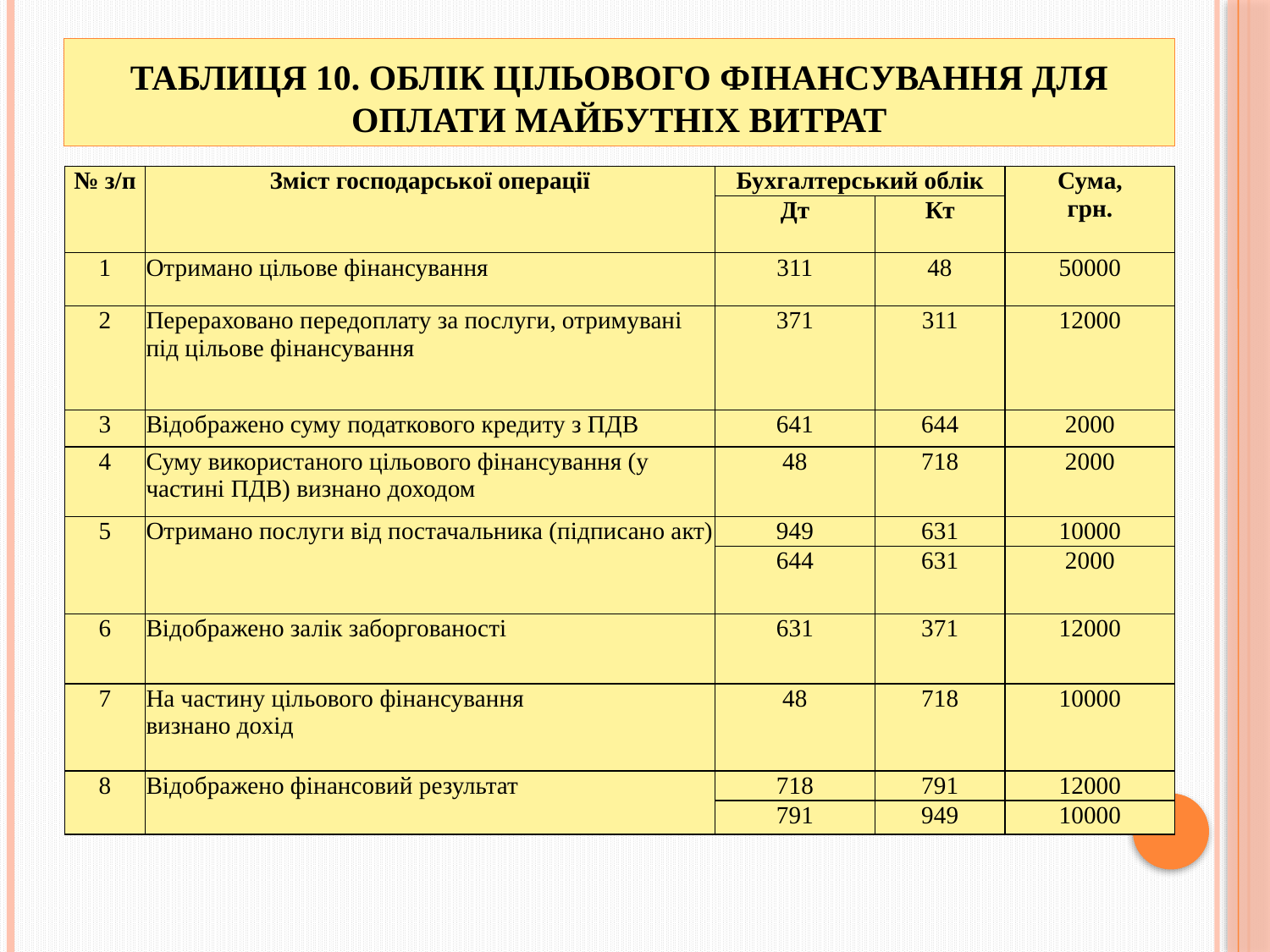

# Таблиця 10. Облік цільового фінансування для оплати майбутніх витрат
| № з/п | Зміст господарської операції | Бухгалтерський облік |  | Сума, грн. |
| --- | --- | --- | --- | --- |
|  |  | Дт | Кт |  |
| 1 | Отримано цільове фінансування | 311 | 48 | 50000 |
| 2 | Перераховано передоплату за послуги, отримувані під цільове фінансування | 371 | 311 | 12000 |
| 3 | Відображено суму податкового кредиту з ПДВ | 641 | 644 | 2000 |
| 4 | Суму використаного цільового фінансування (у частині ПДВ) визнано доходом | 48 | 718 | 2000 |
| 5 | Отримано послуги від постачальника (підписано акт) | 949 | 631 | 10000 |
|  |  | 644 | 631 | 2000 |
| 6 | Відображено залік заборгованості | 631 | 371 | 12000 |
| 7 | На частину цільового фінансування  визнано дохід | 48 | 718 | 10000 |
| 8 | Відображено фінансовий результат | 718 | 791 | 12000 |
|  |  | 791 | 949 | 10000 |